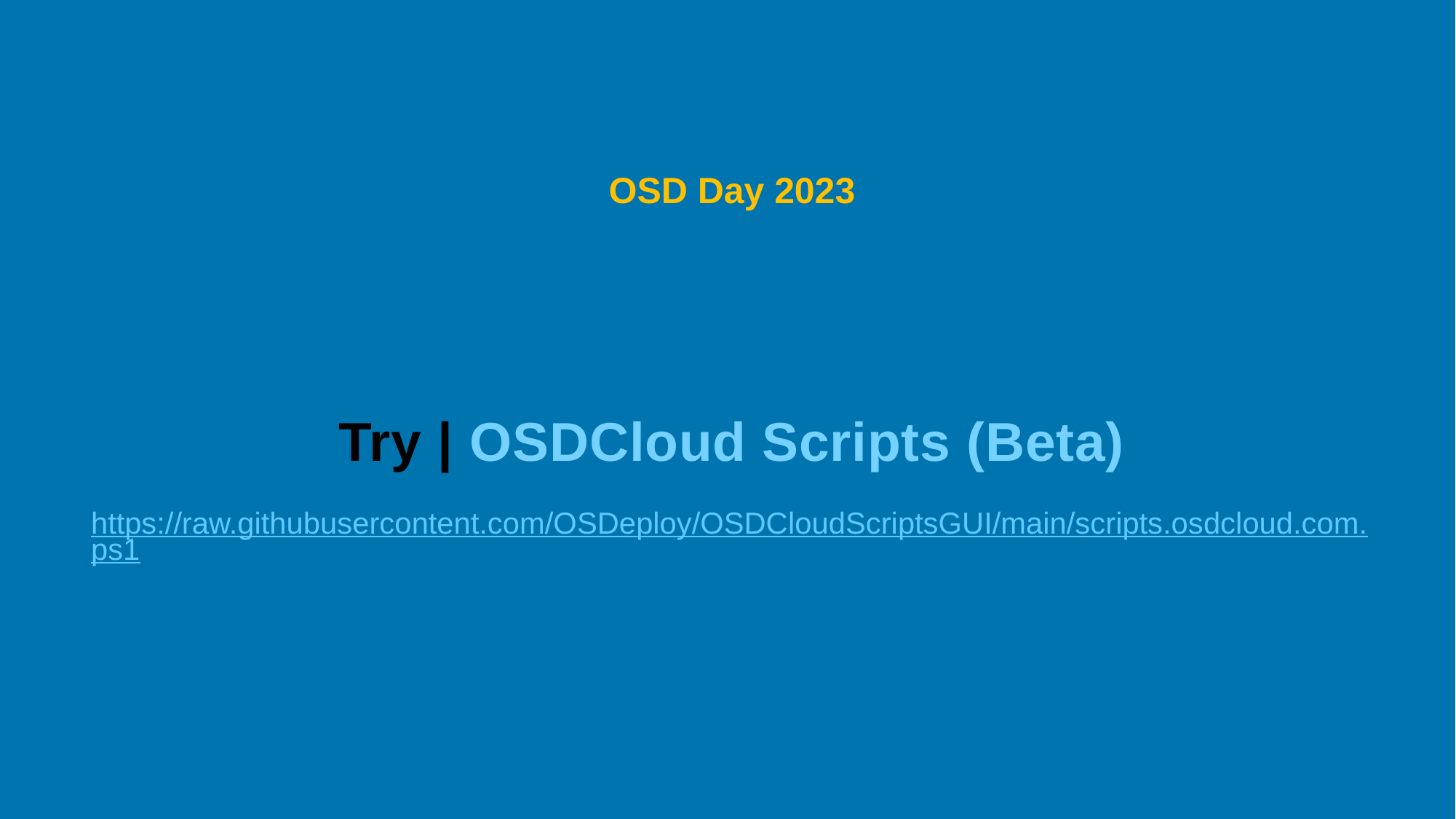

OSD Day 2023
# Try | OSDCloud Scripts (Beta)
https://raw.githubusercontent.com/OSDeploy/OSDCloudScriptsGUI/main/scripts.osdcloud.com.ps1